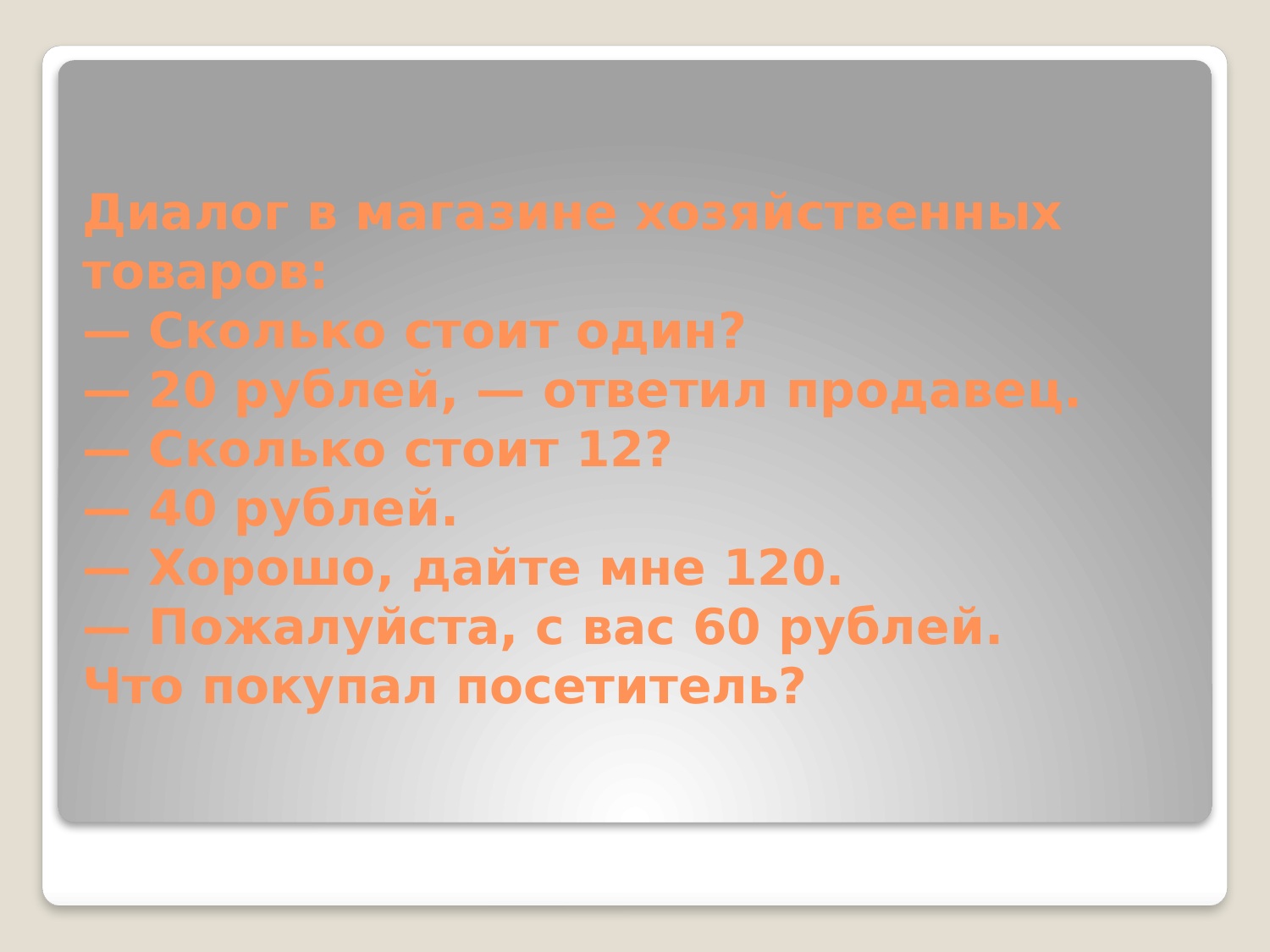

# Диалог в магазине хозяйственных товаров: — Сколько стоит один? — 20 рублей, — ответил продавец. — Сколько стоит 12? — 40 рублей. — Хорошо, дайте мне 120. — Пожалуйста, с вас 60 рублей. Что покупал посетитель?